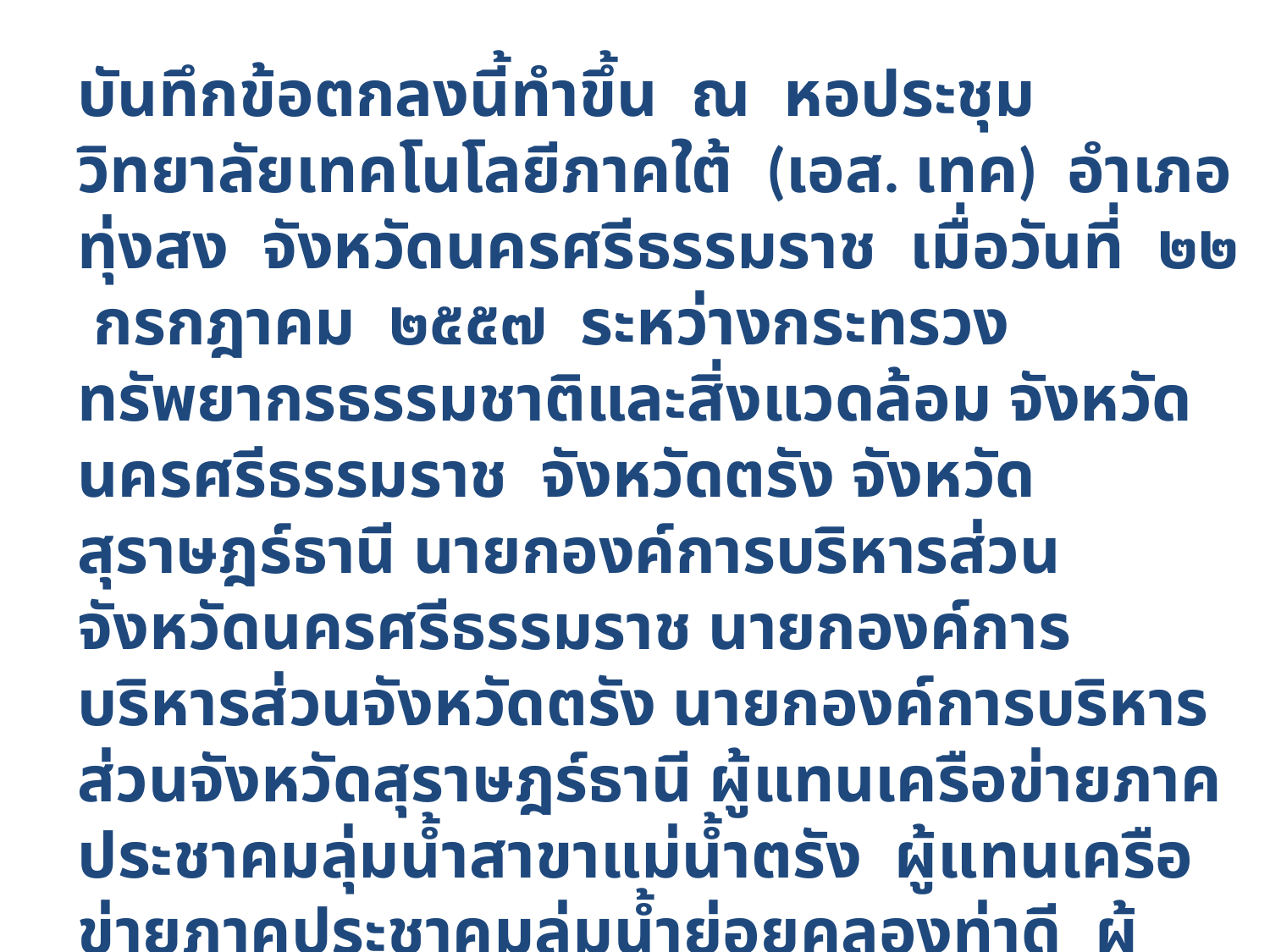

บันทึกข้อตกลงนี้ทำขึ้น  ณ  หอประชุมวิทยาลัยเทคโนโลยีภาคใต้  (เอส. เทค)  อำเภอทุ่งสง  จังหวัดนครศรีธรรมราช  เมื่อวันที่  ๒๒  กรกฎาคม  ๒๕๕๗  ระหว่างกระทรวงทรัพยากรธรรมชาติและสิ่งแวดล้อม จังหวัดนครศรีธรรมราช  จังหวัดตรัง จังหวัดสุราษฎร์ธานี นายกองค์การบริหารส่วนจังหวัดนครศรีธรรมราช นายกองค์การบริหารส่วนจังหวัดตรัง นายกองค์การบริหารส่วนจังหวัดสุราษฎร์ธานี ผู้แทนเครือข่ายภาคประชาคมลุ่มน้ำสาขาแม่น้ำตรัง  ผู้แทนเครือข่ายภาคประชาคมลุ่มน้ำย่อยคลองท่าดี  ผู้แทนเครือข่ายภาคประชาคมลุ่มน้ำตาปี ผู้แทนองค์กร  GIZ  ผู้แทนองค์กร  IUCN ผู้แทนมูลนิธิไทยรักษ์ป่า เป็นการเบื้องต้น